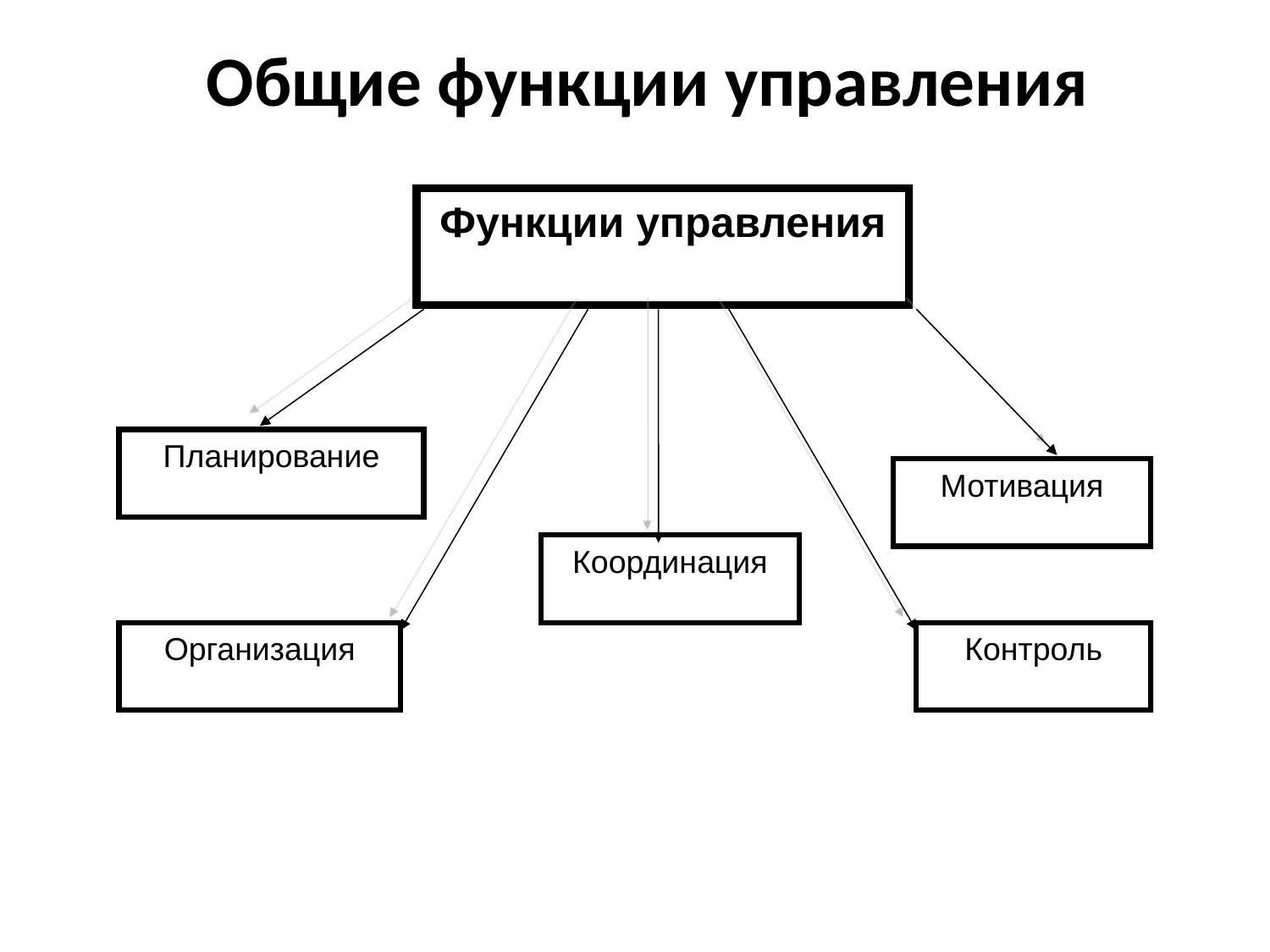

Общие функции управления
Функции управления

Планирование
Мотивация
Координация
Организация
Контроль